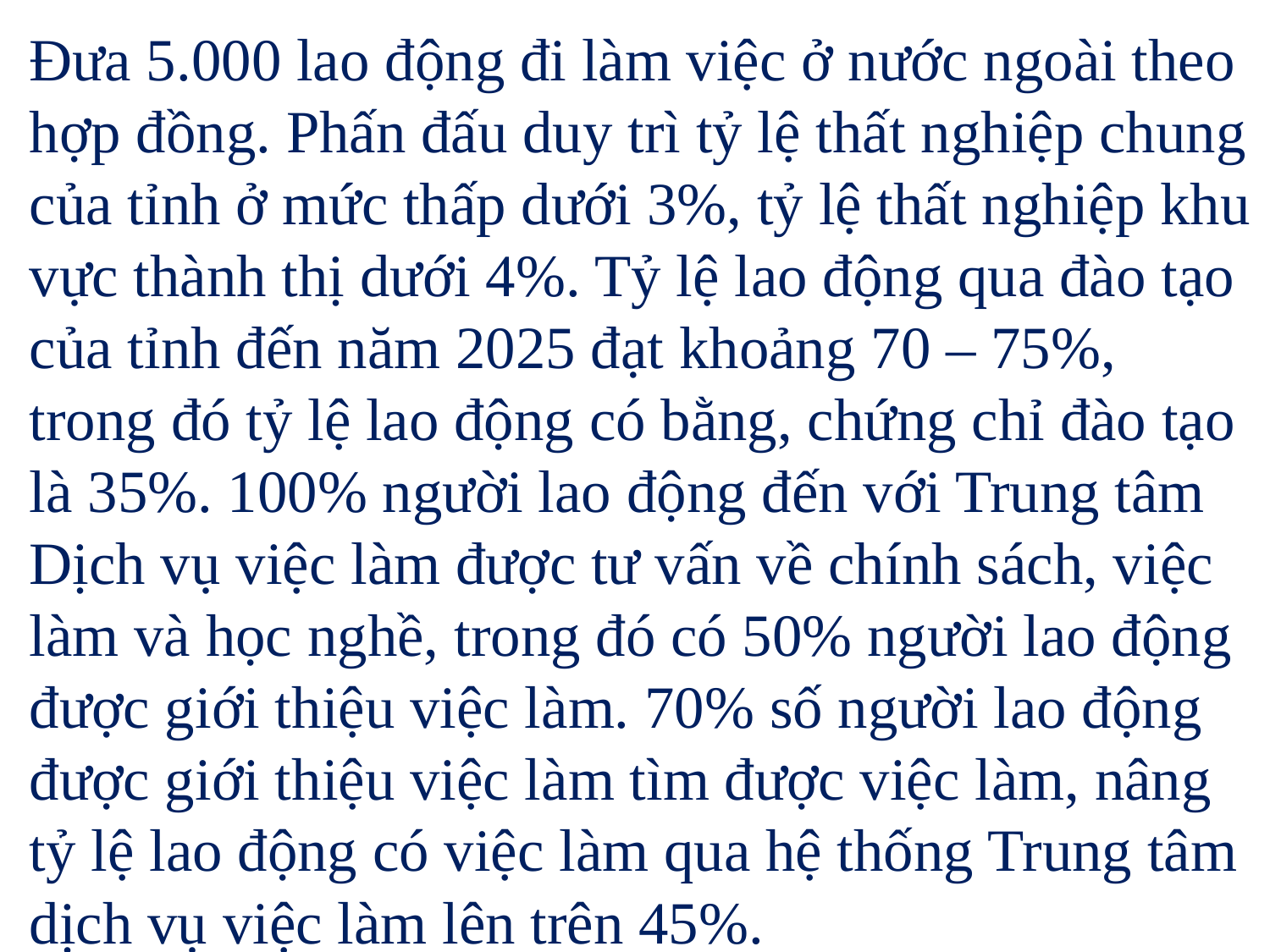

Đưa 5.000 lao động đi làm việc ở nước ngoài theo hợp đồng. Phấn đấu duy trì tỷ lệ thất nghiệp chung của tỉnh ở mức thấp dưới 3%, tỷ lệ thất nghiệp khu vực thành thị dưới 4%. Tỷ lệ lao động qua đào tạo của tỉnh đến năm 2025 đạt khoảng 70 – 75%, trong đó tỷ lệ lao động có bằng, chứng chỉ đào tạo là 35%. 100% người lao động đến với Trung tâm Dịch vụ việc làm được tư vấn về chính sách, việc làm và học nghề, trong đó có 50% người lao động được giới thiệu việc làm. 70% số người lao động được giới thiệu việc làm tìm được việc làm, nâng tỷ lệ lao động có việc làm qua hệ thống Trung tâm dịch vụ việc làm lên trên 45%.